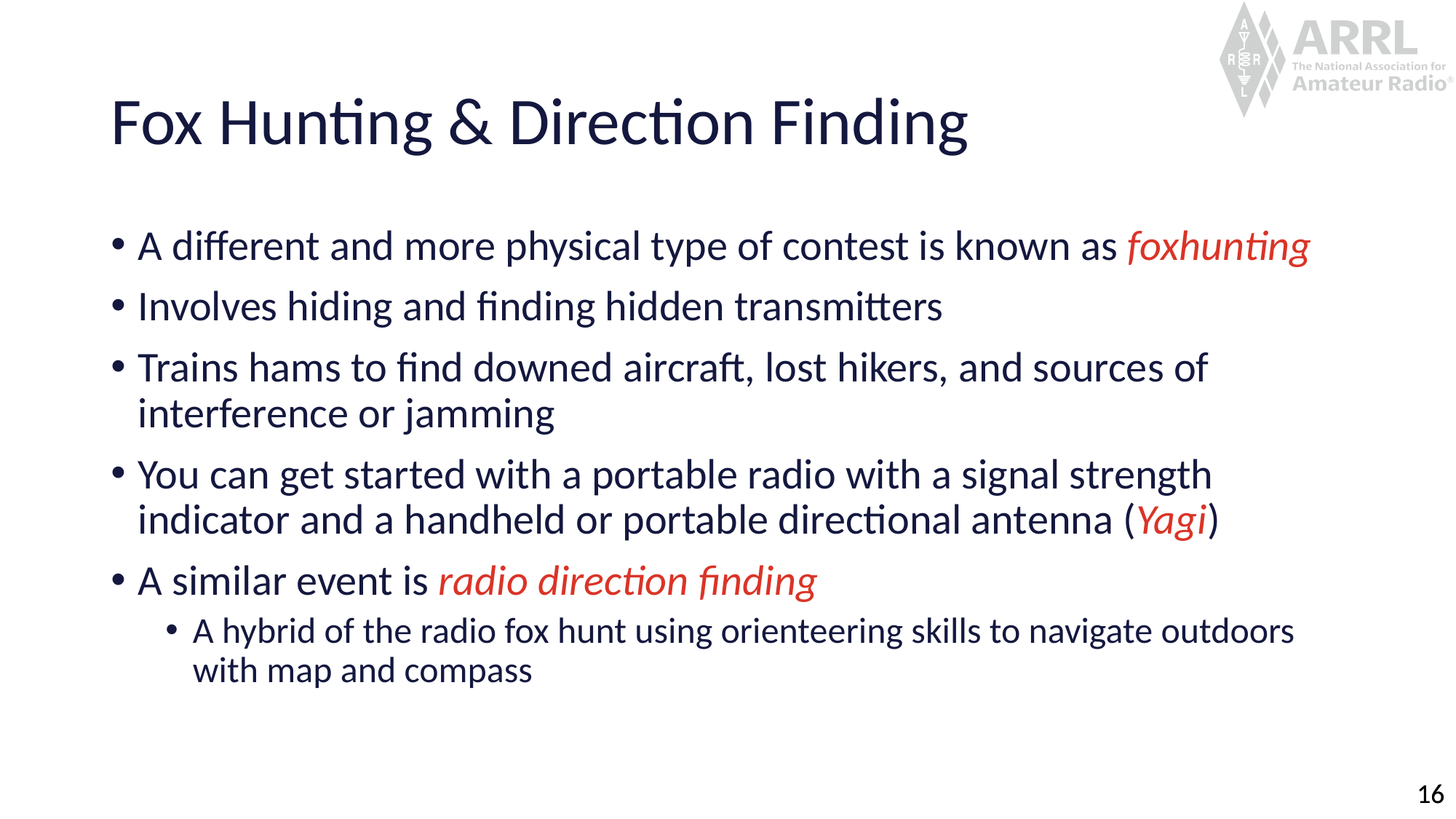

# Fox Hunting & Direction Finding
A different and more physical type of contest is known as foxhunting
Involves hiding and finding hidden transmitters
Trains hams to find downed aircraft, lost hikers, and sources of interference or jamming
You can get started with a portable radio with a signal strength indicator and a handheld or portable directional antenna (Yagi)
A similar event is radio direction finding
A hybrid of the radio fox hunt using orienteering skills to navigate outdoors with map and compass